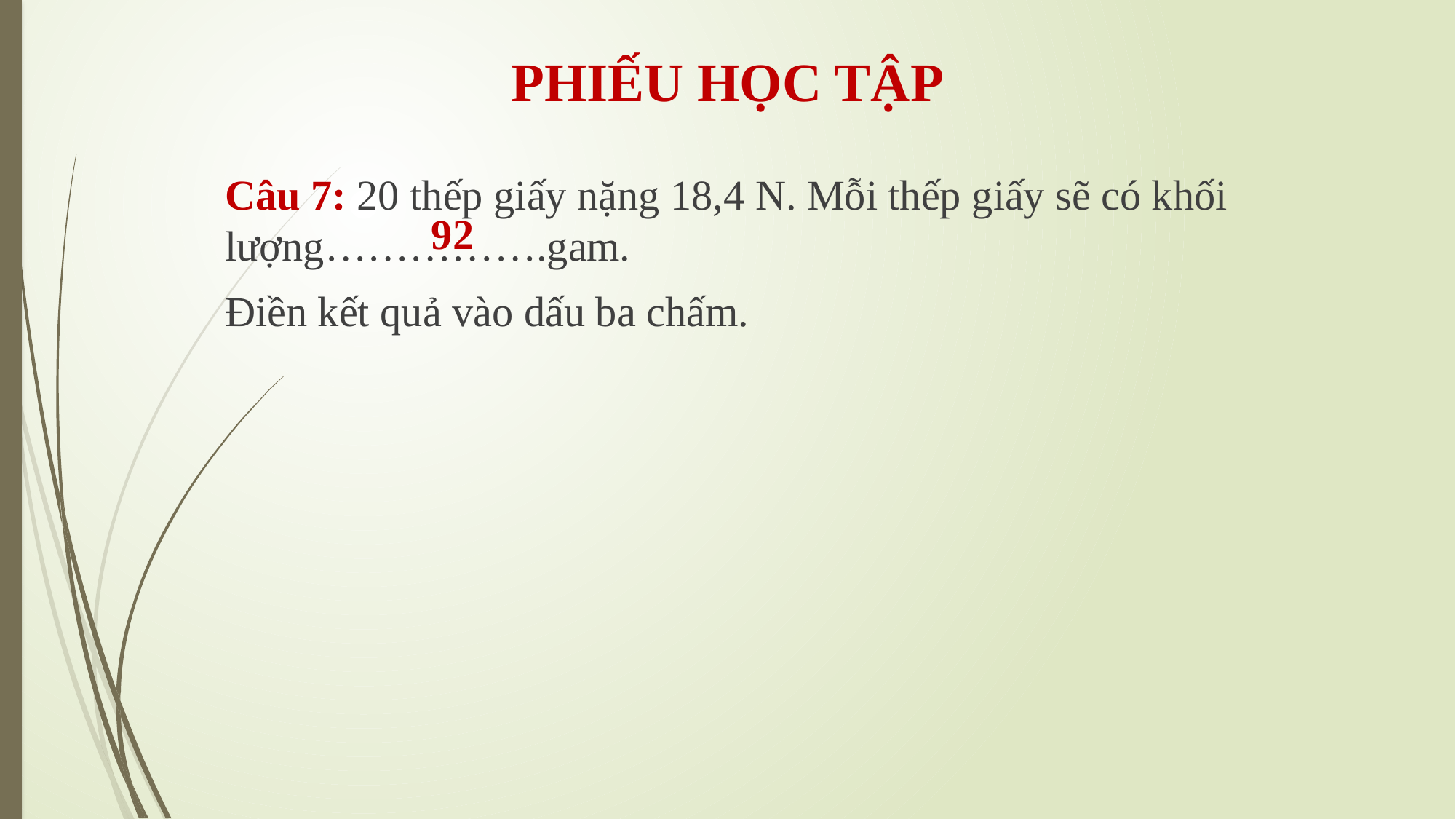

PHIẾU HỌC TẬP

Câu 7: 20 thếp giấy nặng 18,4 N. Mỗi thếp giấy sẽ có khối lượng…………….gam.
Điền kết quả vào dấu ba chấm.

92